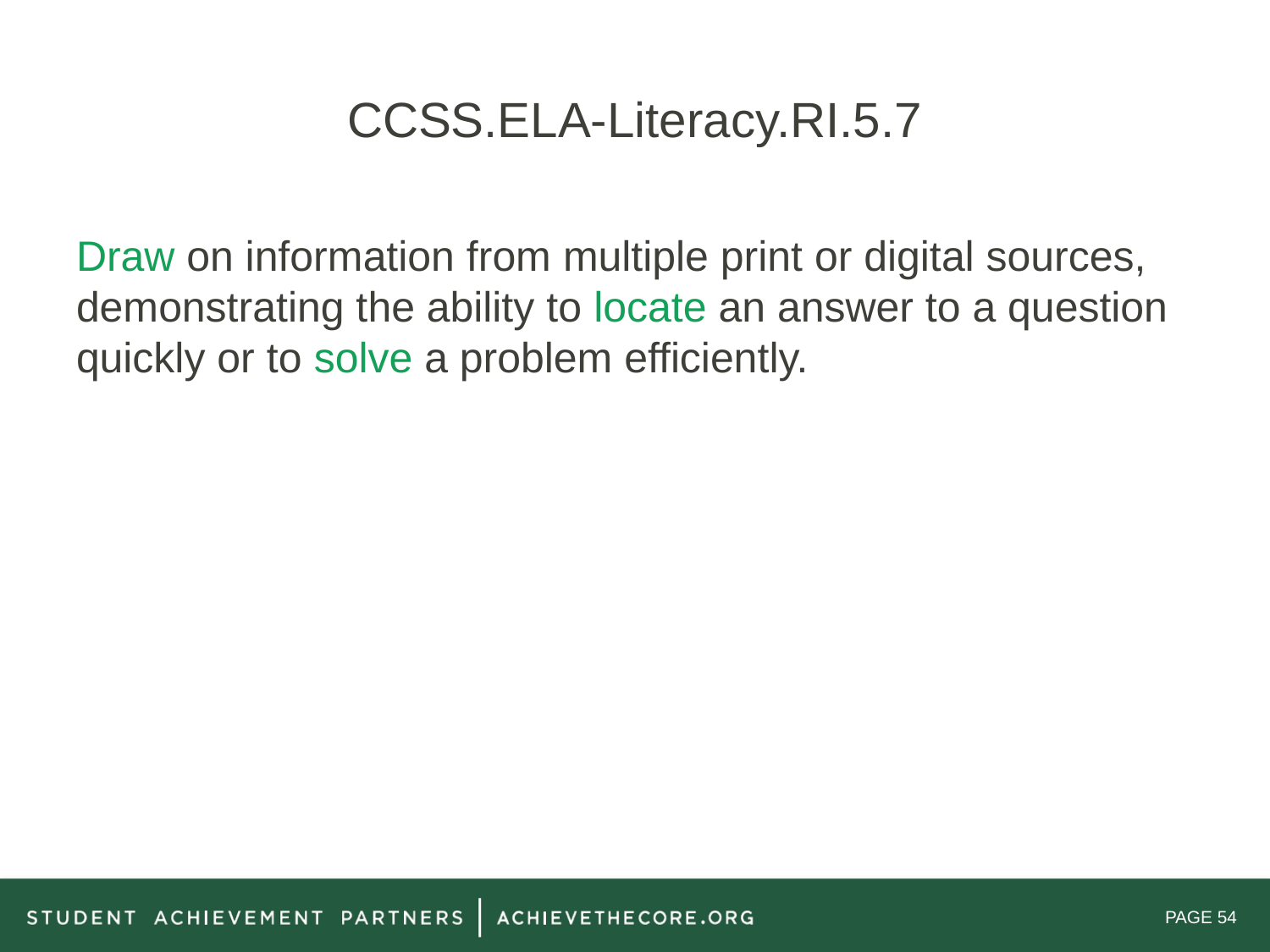

# CCSS.ELA-Literacy.RI.5.7
Draw on information from multiple print or digital sources, demonstrating the ability to locate an answer to a question quickly or to solve a problem efficiently.